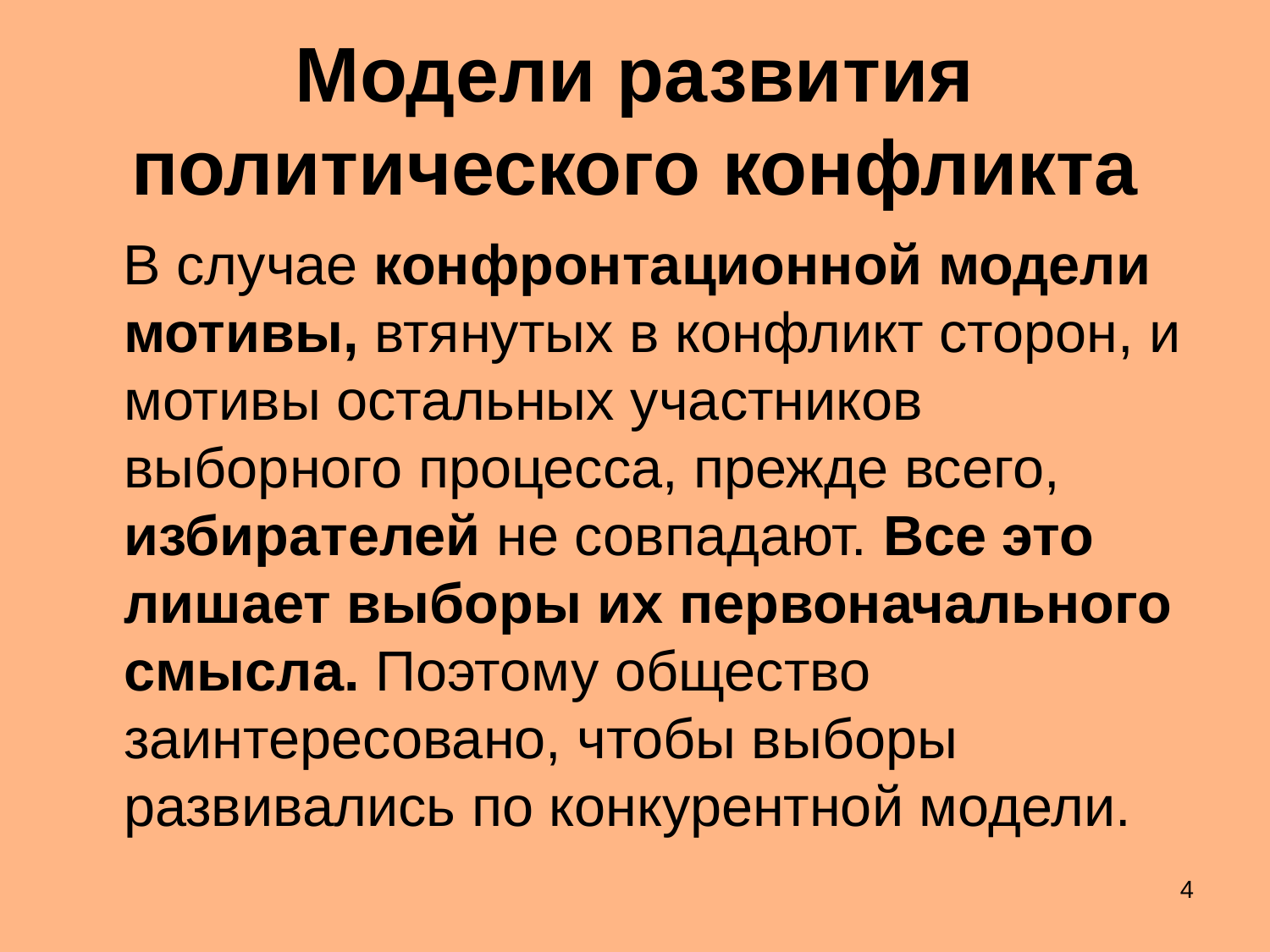

# Модели развития политического конфликта
   В случае конфронтационной модели мотивы, втянутых в конфликт сторон, и мотивы остальных участников выборного процесса, прежде всего, избирателей не совпадают. Все это лишает выборы их первоначального смысла. Поэтому общество заинтересовано, чтобы выборы развивались по конкурентной модели.
4